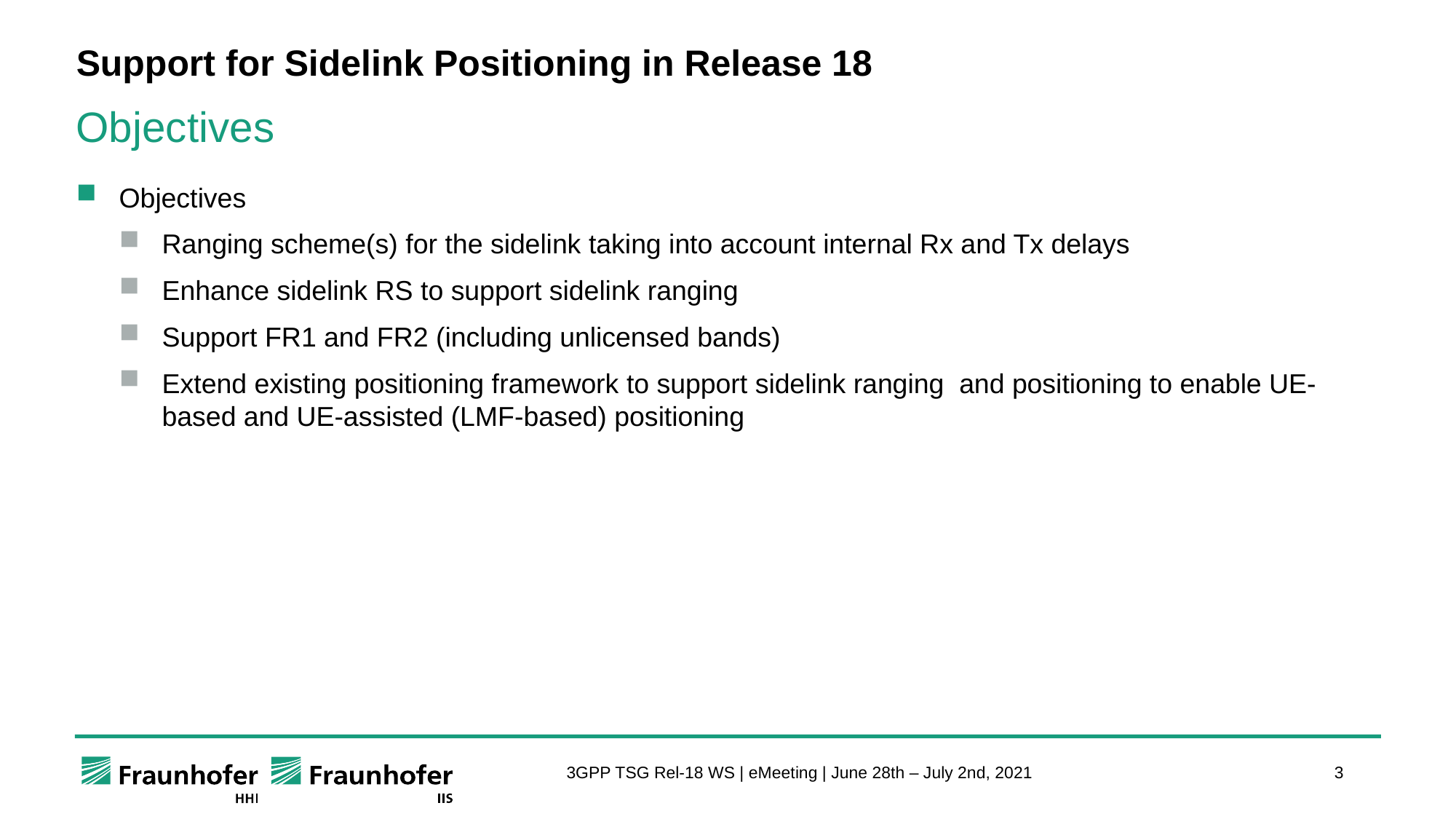

# Support for Sidelink Positioning in Release 18
Objectives
Objectives
Ranging scheme(s) for the sidelink taking into account internal Rx and Tx delays
Enhance sidelink RS to support sidelink ranging
Support FR1 and FR2 (including unlicensed bands)
Extend existing positioning framework to support sidelink ranging  and positioning to enable UE-based and UE-assisted (LMF-based) positioning